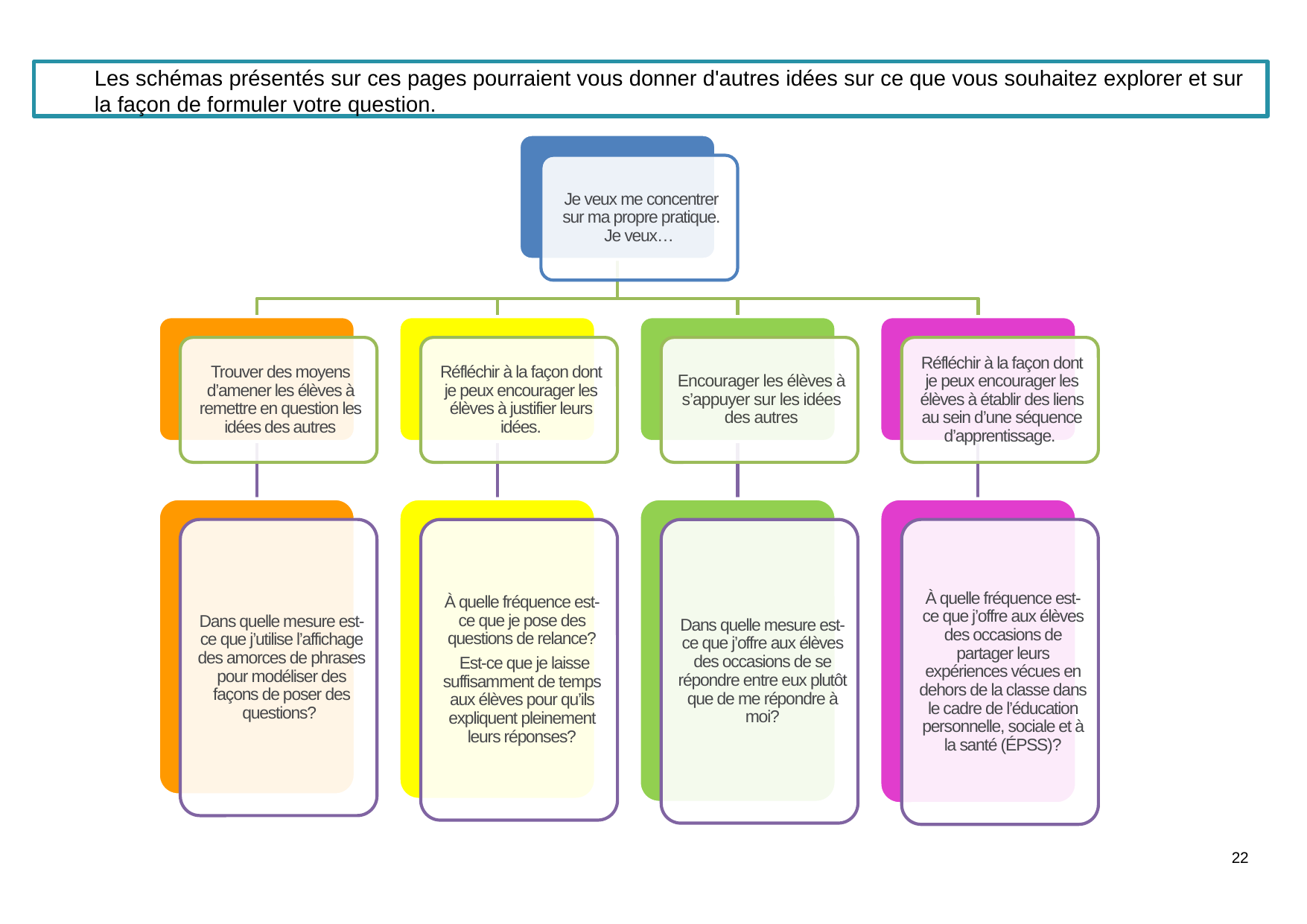

Les schémas présentés sur ces pages pourraient vous donner d'autres idées sur ce que vous souhaitez explorer et sur la façon de formuler votre question.
Je veux me concentrer sur ma propre pratique. Je veux…
Trouver des moyens d’amener les élèves à remettre en question les idées des autres
Dans quelle mesure est-ce que j’utilise l’affichage des amorces de phrases pour modéliser des façons de poser des questions?
Réfléchir à la façon dont je peux encourager les élèves à justifier leurs idées.
À quelle fréquence est-ce que je pose des questions de relance?
 Est-ce que je laisse suffisamment de temps aux élèves pour qu’ils expliquent pleinement leurs réponses?
Encourager les élèves à s’appuyer sur les idées des autres
Dans quelle mesure est-ce que j’offre aux élèves des occasions de se répondre entre eux plutôt que de me répondre à moi?
Réfléchir à la façon dont je peux encourager les élèves à établir des liens au sein d’une séquence d’apprentissage.
À quelle fréquence est-ce que j’offre aux élèves des occasions de partager leurs expériences vécues en dehors de la classe dans le cadre de l’éducation personnelle, sociale et à la santé (ÉPSS)?
22